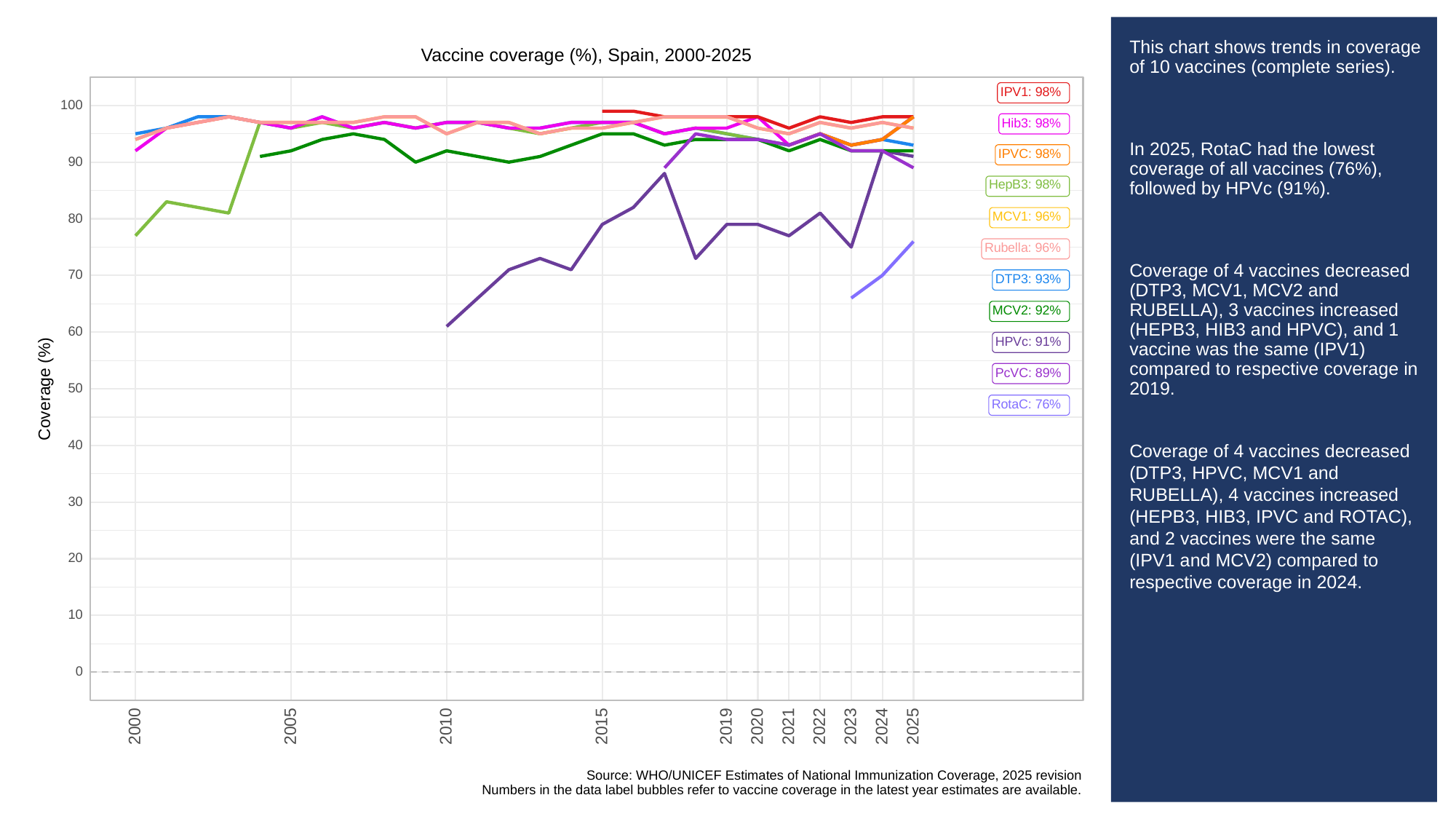

# This chart shows trends in coverage of 10 vaccines (complete series).

In 2025, RotaC had the lowest coverage of all vaccines (76%), followed by HPVc (91%).

Coverage of 4 vaccines decreased (DTP3, MCV1, MCV2 and RUBELLA), 3 vaccines increased (HEPB3, HIB3 and HPVC), and 1 vaccine was the same (IPV1) compared to respective coverage in 2019.

Coverage of 4 vaccines decreased (DTP3, HPVC, MCV1 and RUBELLA), 4 vaccines increased (HEPB3, HIB3, IPVC and ROTAC), and 2 vaccines were the same (IPV1 and MCV2) compared to respective coverage in 2024.

Vaccine coverage (%), Spain, 2000-2025

IPV1: 98%

100

Hib3: 98%

IPVC: 98%

90

HepB3: 98%

MCV1: 96%
80

Rubella: 96%

70
DTP3: 93%

MCV2: 92%
60

HPVc: 91%

PcVC: 89%
Coverage (%)
50

RotaC: 76%

40

30

20

10

0

2023
2000
2005
2010
2015
2019
2020
2021
2022
2024
2025
Source: WHO/UNICEF Estimates of National Immunization Coverage, 2025 revision
Numbers in the data label bubbles refer to vaccine coverage in the latest year estimates are available.